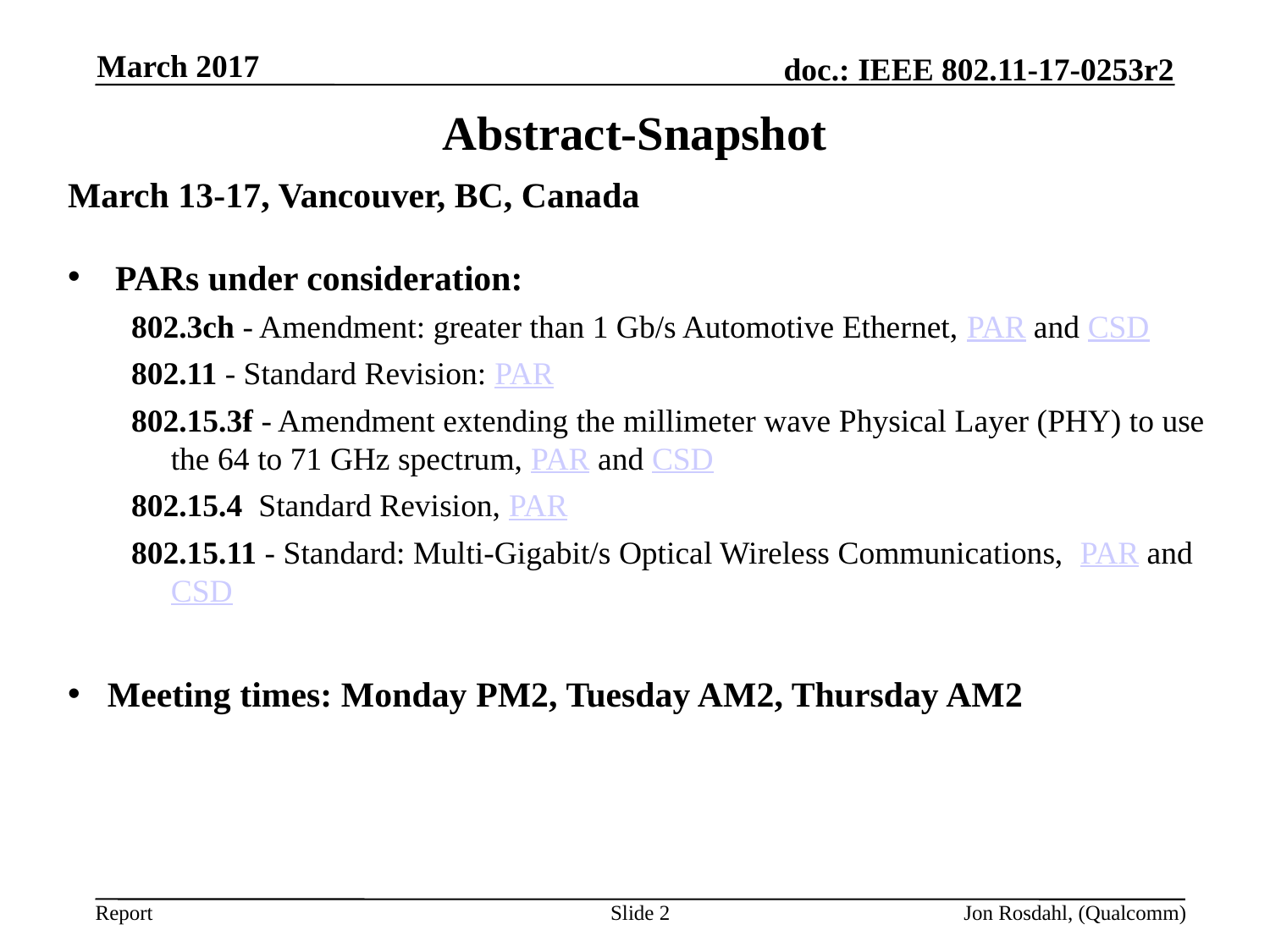

March 2017
# Abstract-Snapshot
March 13-17, Vancouver, BC, Canada

PARs under consideration:
802.3ch - Amendment: greater than 1 Gb/s Automotive Ethernet, PAR and CSD
802.11 - Standard Revision: PAR
802.15.3f - Amendment extending the millimeter wave Physical Layer (PHY) to use the 64 to 71 GHz spectrum, PAR and CSD
802.15.4  Standard Revision, PAR
802.15.11 - Standard: Multi-Gigabit/s Optical Wireless Communications,  PAR and CSD

Meeting times: Monday PM2, Tuesday AM2, Thursday AM2
Slide 2
Jon Rosdahl, (Qualcomm)